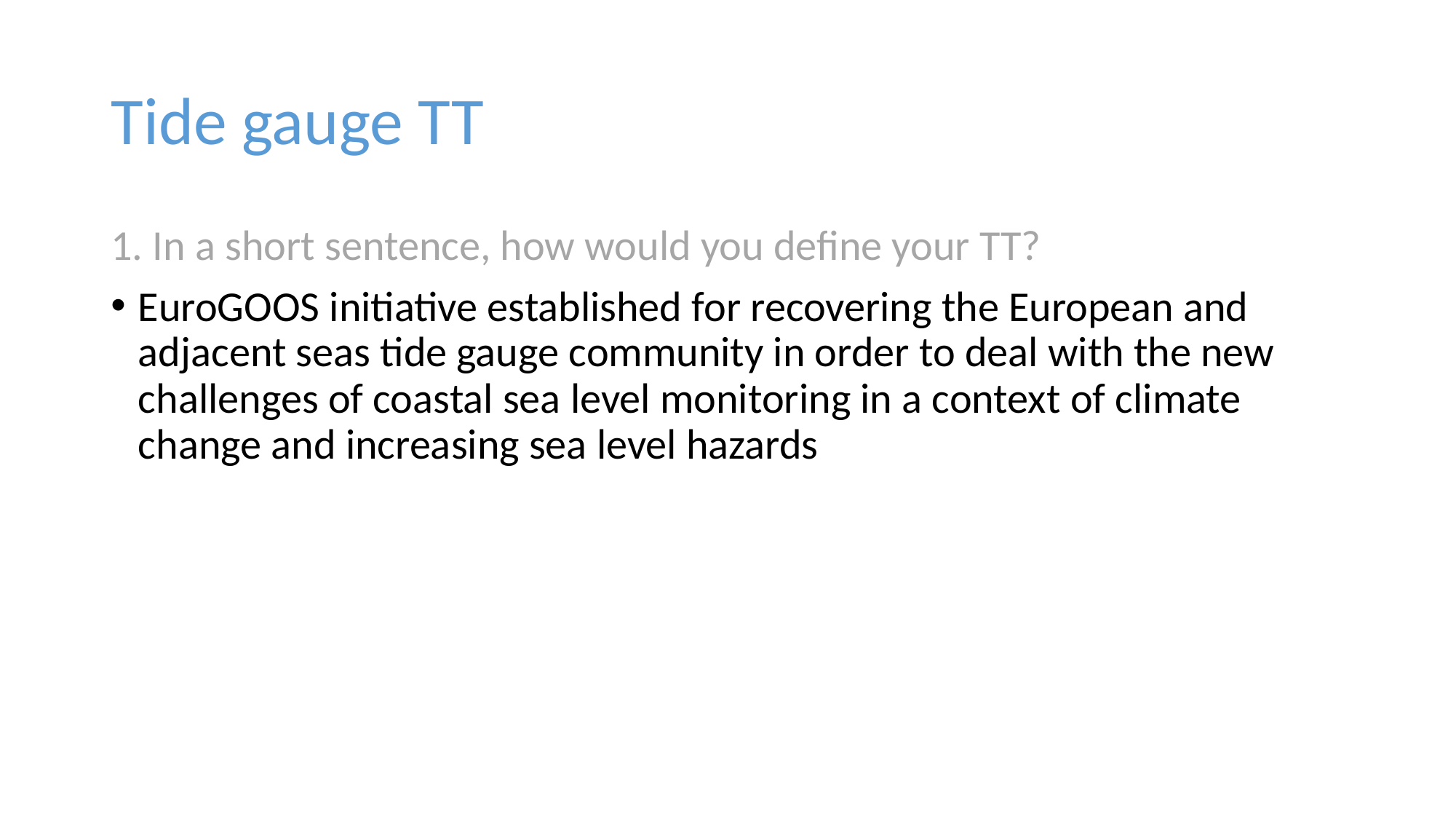

# Tide gauge TT
1. In a short sentence, how would you define your TT?
EuroGOOS initiative established for recovering the European and adjacent seas tide gauge community in order to deal with the new challenges of coastal sea level monitoring in a context of climate change and increasing sea level hazards